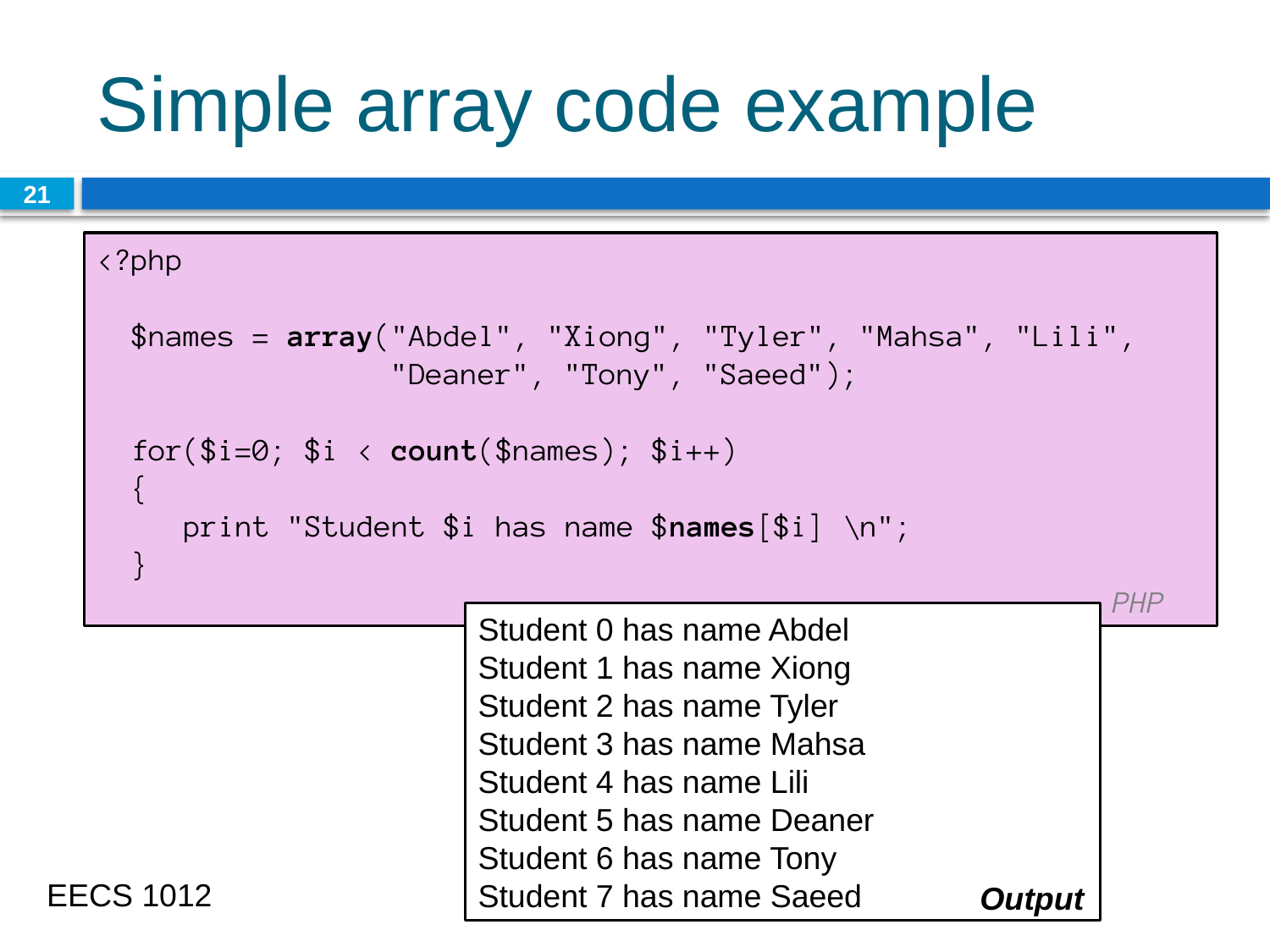

# Simple array code example
21
<?php

  $names = array("Abdel", "Xiong", "Tyler", "Mahsa", "Lili",
                 "Deaner", "Tony", "Saeed");

  for($i=0; $i < count($names); $i++)
  {
     print "Student $i has name $names[$i] \n";
  }
					  			PHP
Student 0 has name Abdel
Student 1 has name Xiong
Student 2 has name Tyler
Student 3 has name Mahsa
Student 4 has name Lili
Student 5 has name Deaner
Student 6 has name Tony
Student 7 has name Saeed
EECS 1012
Output